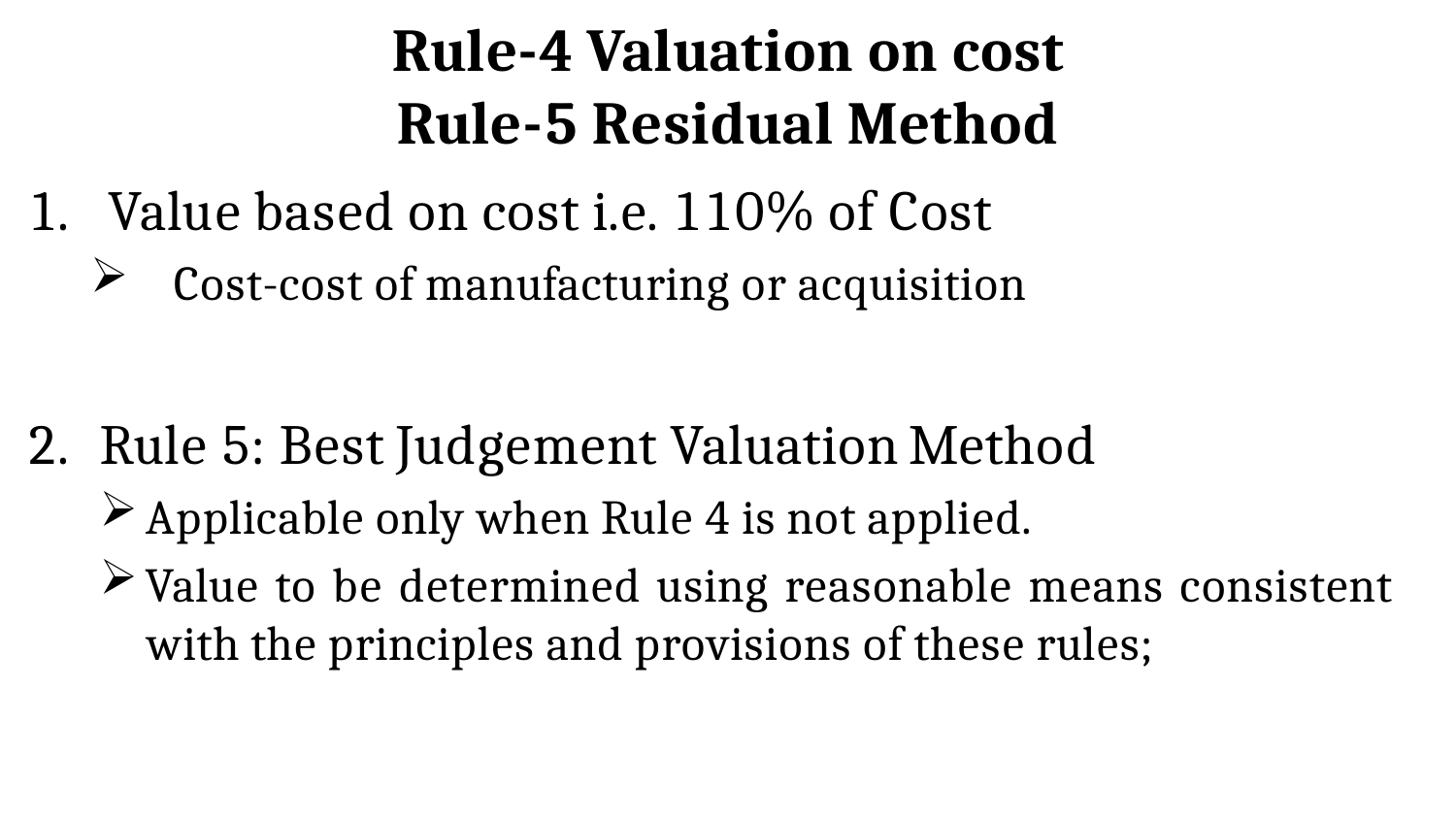

# Rule-4 Valuation on cost Rule-5 Residual Method
Value based on cost i.e. 110% of Cost
Cost-cost of manufacturing or acquisition

Rule 5: Best Judgement Valuation Method
Applicable only when Rule 4 is not applied.
Value to be determined using reasonable means consistent with the principles and provisions of these rules;